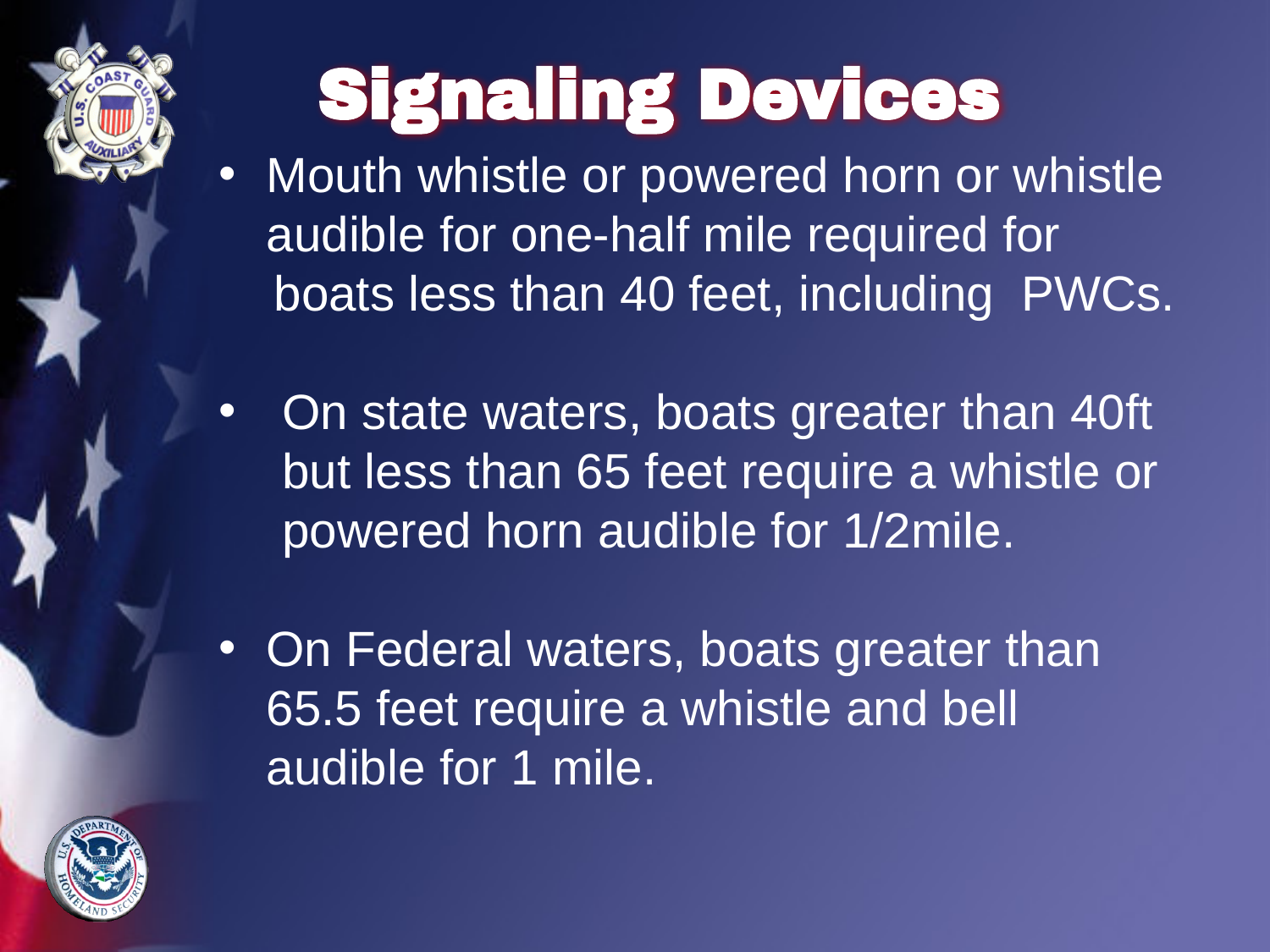

# Signaling Devices
Mouth whistle or powered horn or whistle audible for one-half mile required for
    boats less than 40 feet, including  PWCs.

On state waters, boats greater than 40ft but less than 65 feet require a whistle or powered horn audible for 1/2mile.

On Federal waters, boats greater than 65.5 feet require a whistle and bell audible for 1 mile.